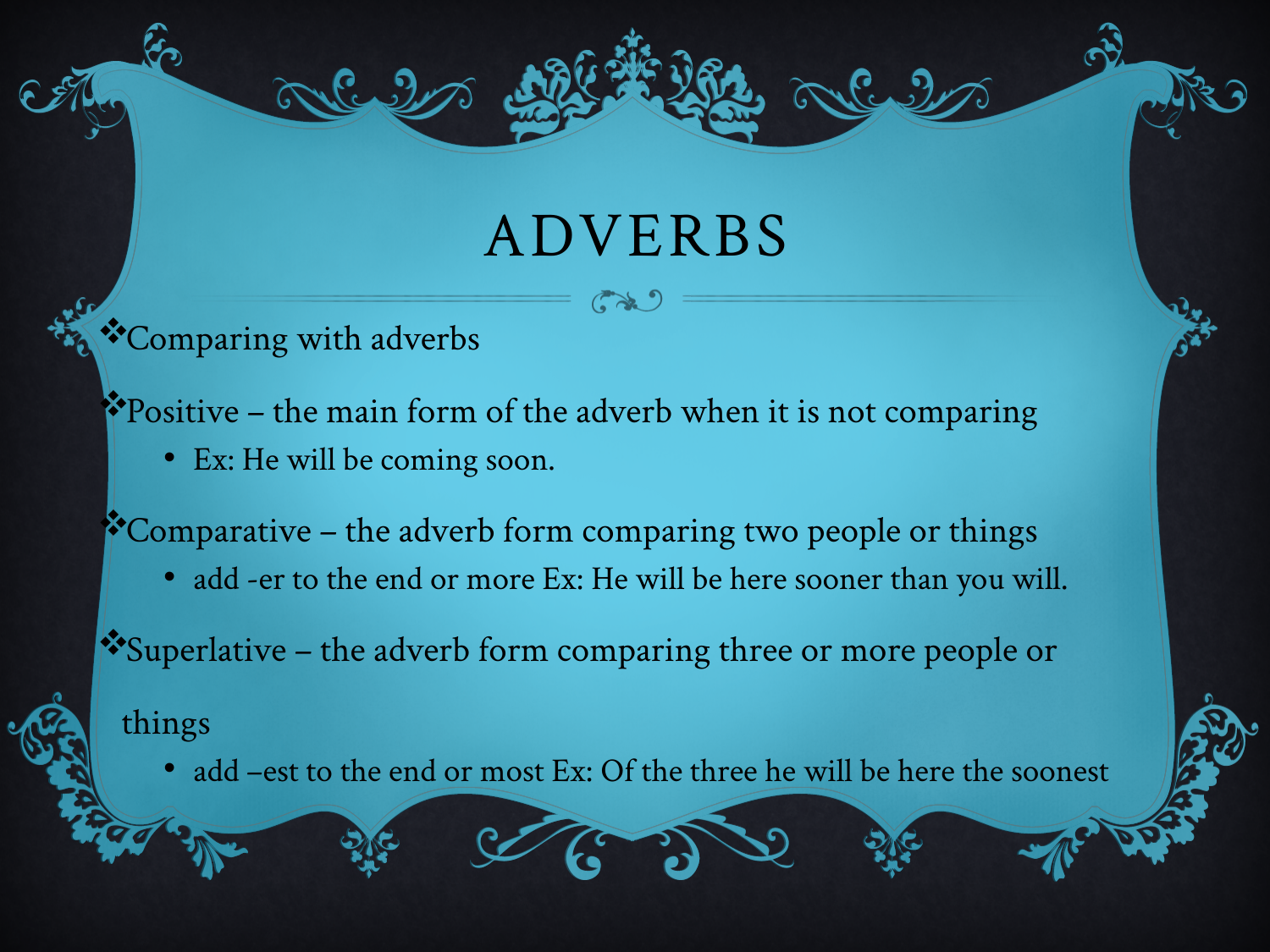

# adverbs
Comparing with adverbs
Positive – the main form of the adverb when it is not comparing
Ex: He will be coming soon.
Comparative – the adverb form comparing two people or things
add -er to the end or more Ex: He will be here sooner than you will.
Superlative – the adverb form comparing three or more people or
   things
add –est to the end or most Ex: Of the three he will be here the soonest